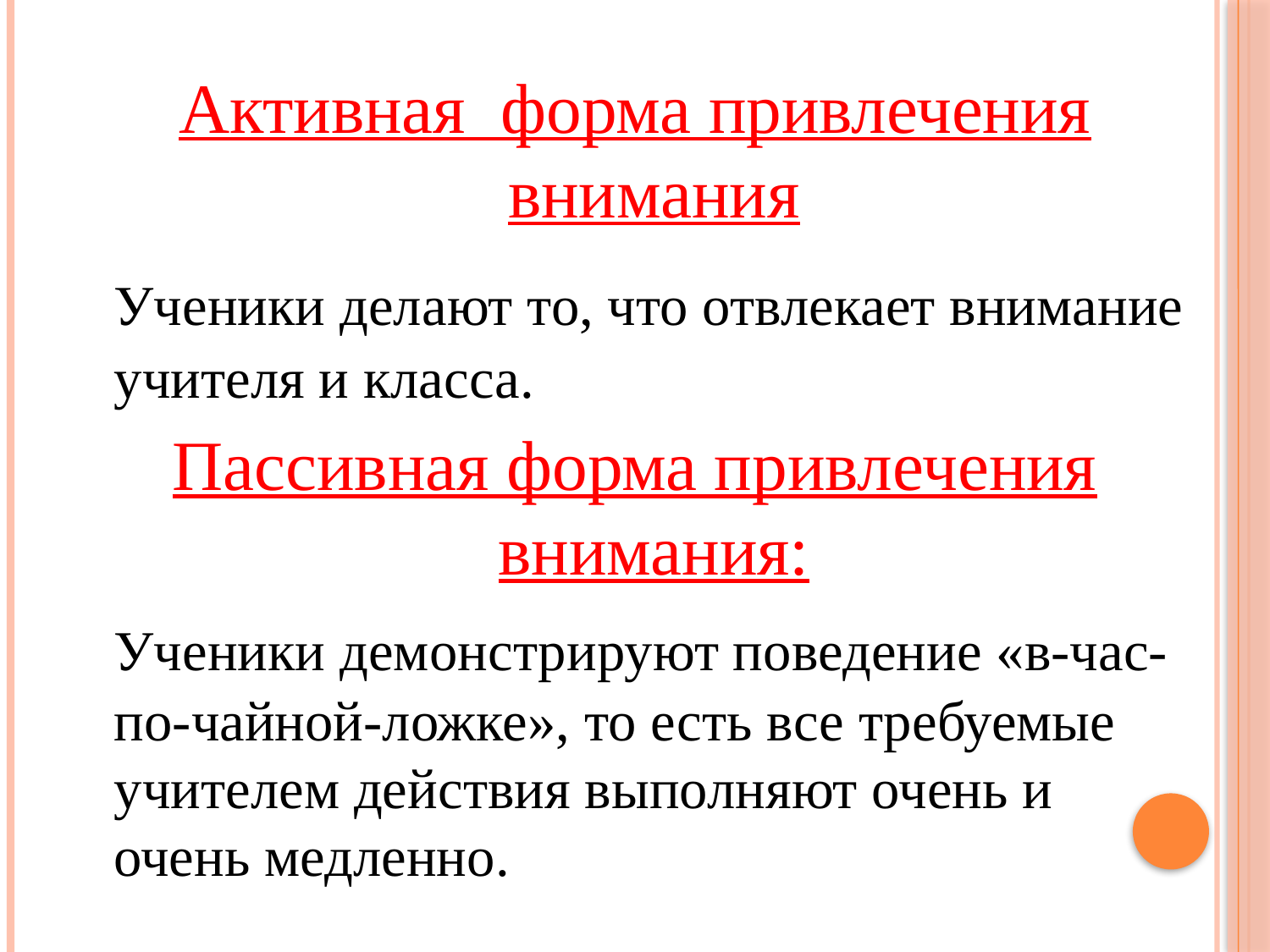

Активная  форма привлечения внимания
	Ученики делают то, что отвлекает внимание учителя и класса.
Пассивная форма привлечения внимания:
	Ученики демонстрируют поведение «в-час-по-чайной-ложке», то есть все требуемые учителем действия выполняют очень и очень медленно.